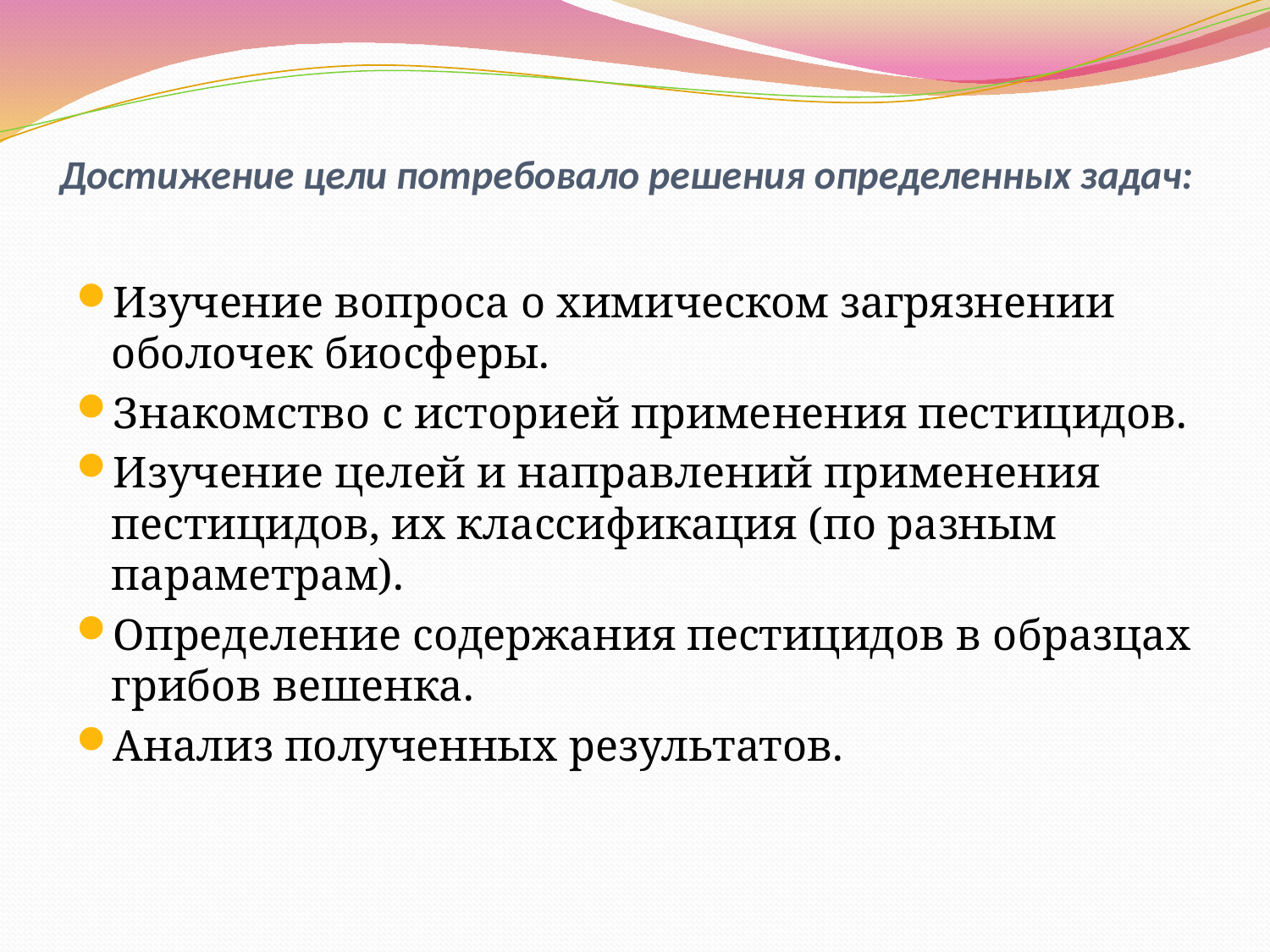

# Достижение цели потребовало решения определенных задач:
Изучение вопроса о химическом загрязнении оболочек биосферы.
Знакомство с историей применения пестицидов.
Изучение целей и направлений применения пестицидов, их классификация (по разным параметрам).
Определение содержания пестицидов в образцах грибов вешенка.
Анализ полученных результатов.